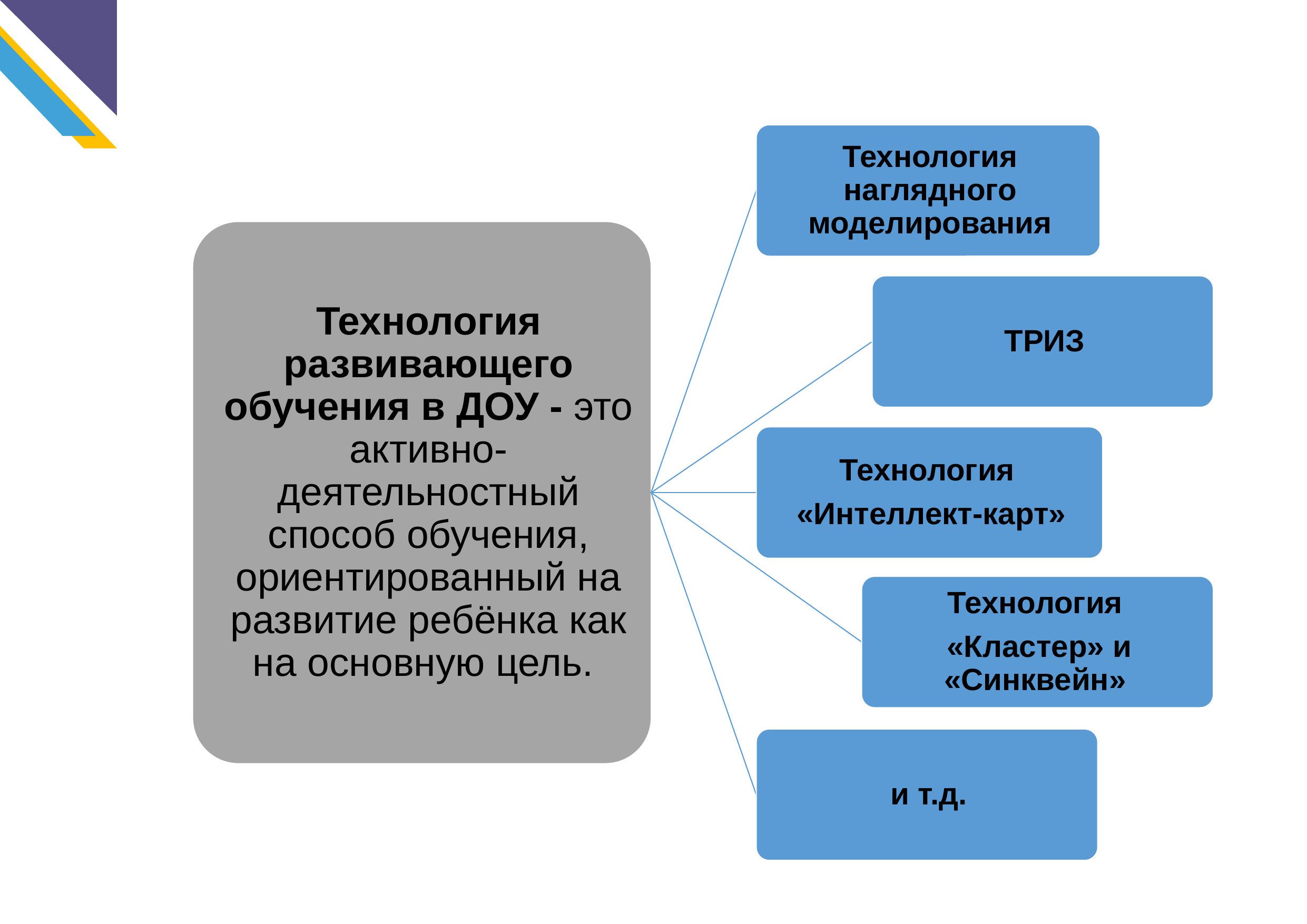

Технология развивающего обучения в ДОУ - это активно-деятельностный способ обучения, ориентированный на развитие ребёнка как на основную цель.

Технология наглядного моделирования

ТРИЗ

Технология
«Интеллект-карт»

Технология
«Кластер» и «Синквейн»

и т.д.